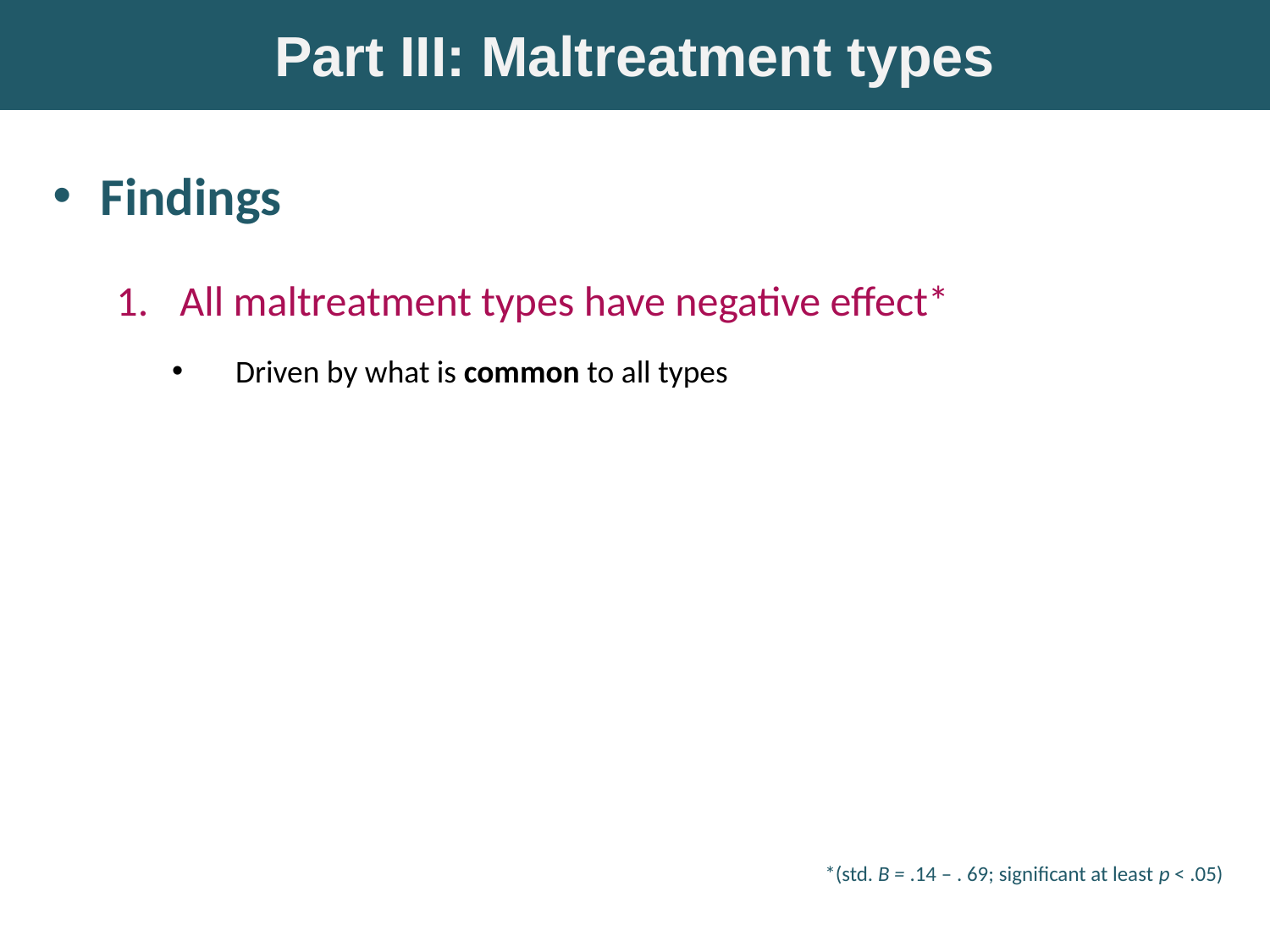

Part III: Maltreatment types
Findings

All maltreatment types have negative effect*

Driven by what is common to all types

*(std. B = .14 – . 69; significant at least p < .05)